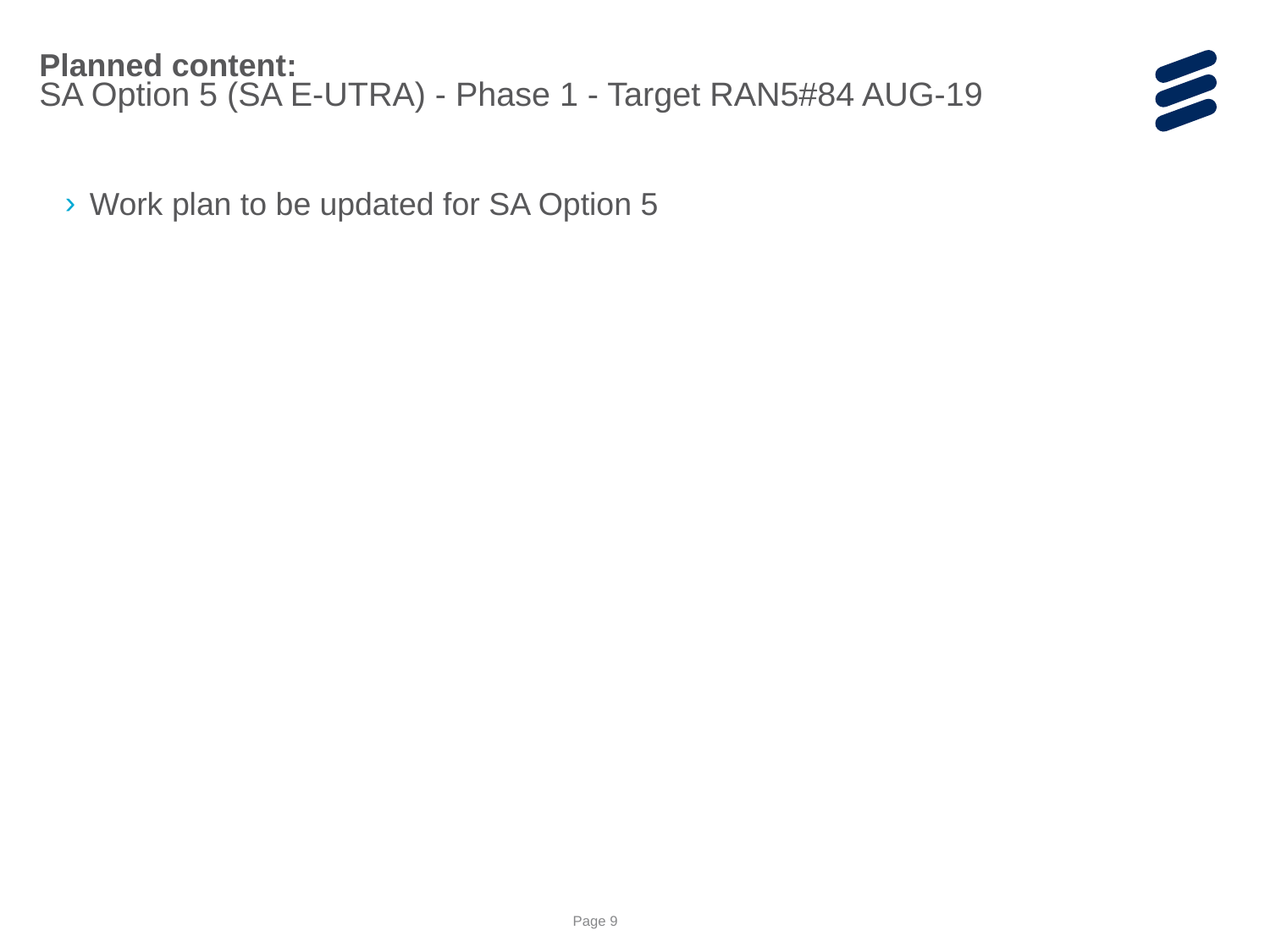

Planned content:
SA Option 5 (SA E-UTRA) - Phase 1 - Target RAN5#84 AUG-19
Work plan to be updated for SA Option 5